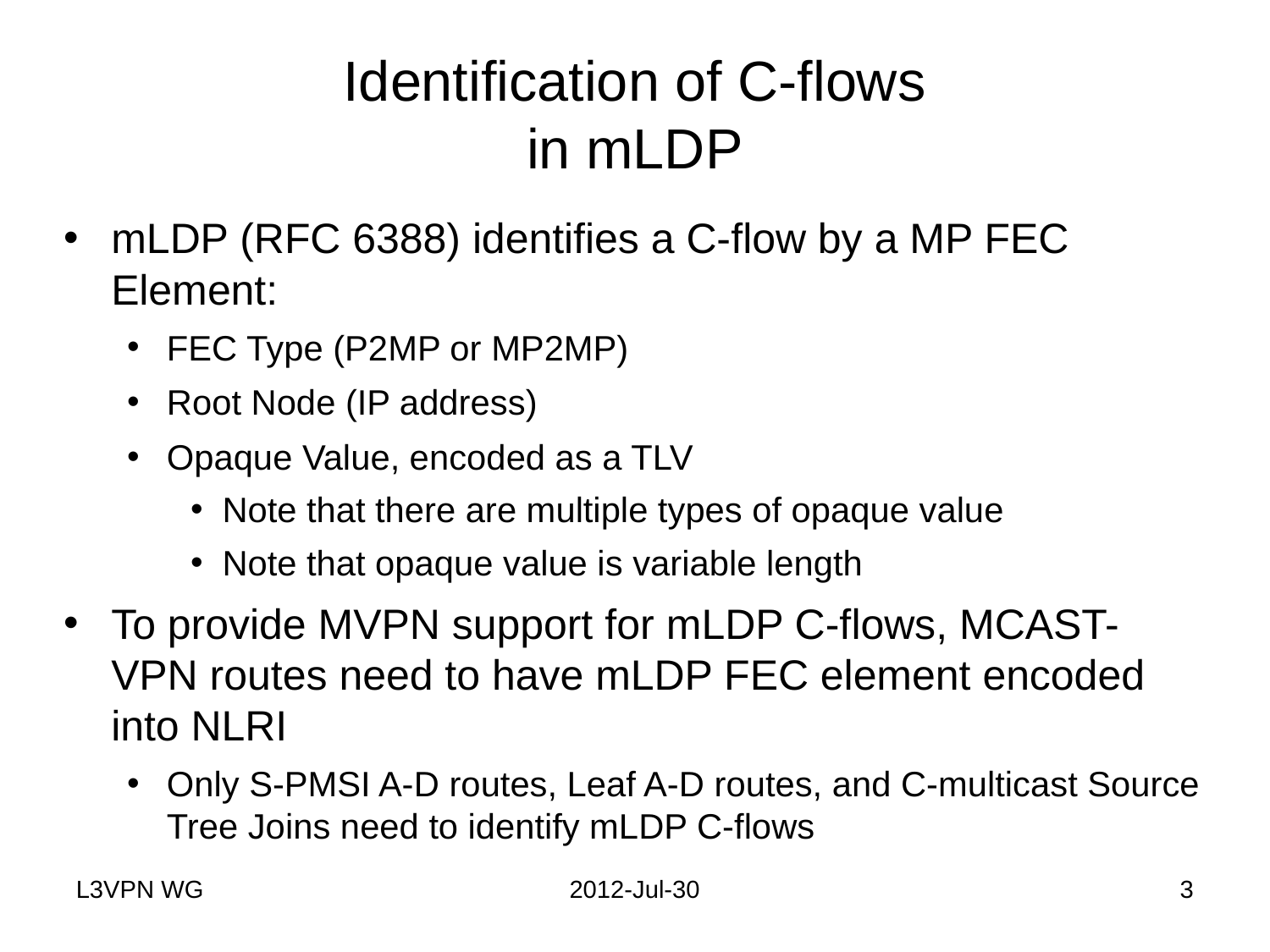

# Identification of C-flows in mLDP
mLDP (RFC 6388) identifies a C-flow by a MP FEC Element:
FEC Type (P2MP or MP2MP)
Root Node (IP address)
Opaque Value, encoded as a TLV
Note that there are multiple types of opaque value
Note that opaque value is variable length
To provide MVPN support for mLDP C-flows, MCAST-VPN routes need to have mLDP FEC element encoded into NLRI
Only S-PMSI A-D routes, Leaf A-D routes, and C-multicast Source Tree Joins need to identify mLDP C-flows
L3VPN WG
2012-Jul-30
3